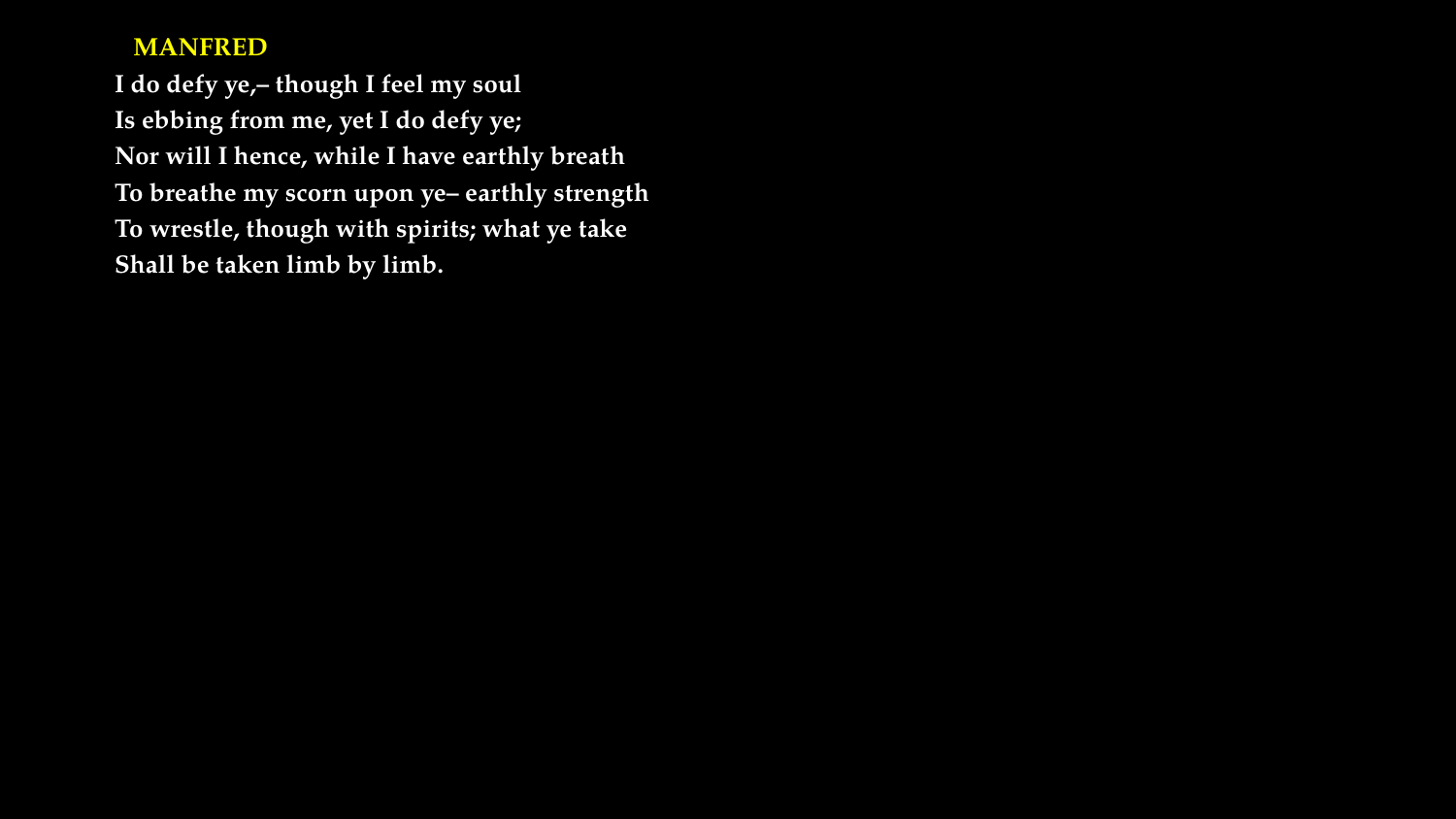

# Manfred I do defy ye,– though I feel my soul Is ebbing from me, yet I do defy ye; Nor will I hence, while I have earthly breath To breathe my scorn upon ye– earthly strength To wrestle, though with spirits; what ye take Shall be taken limb by limb.